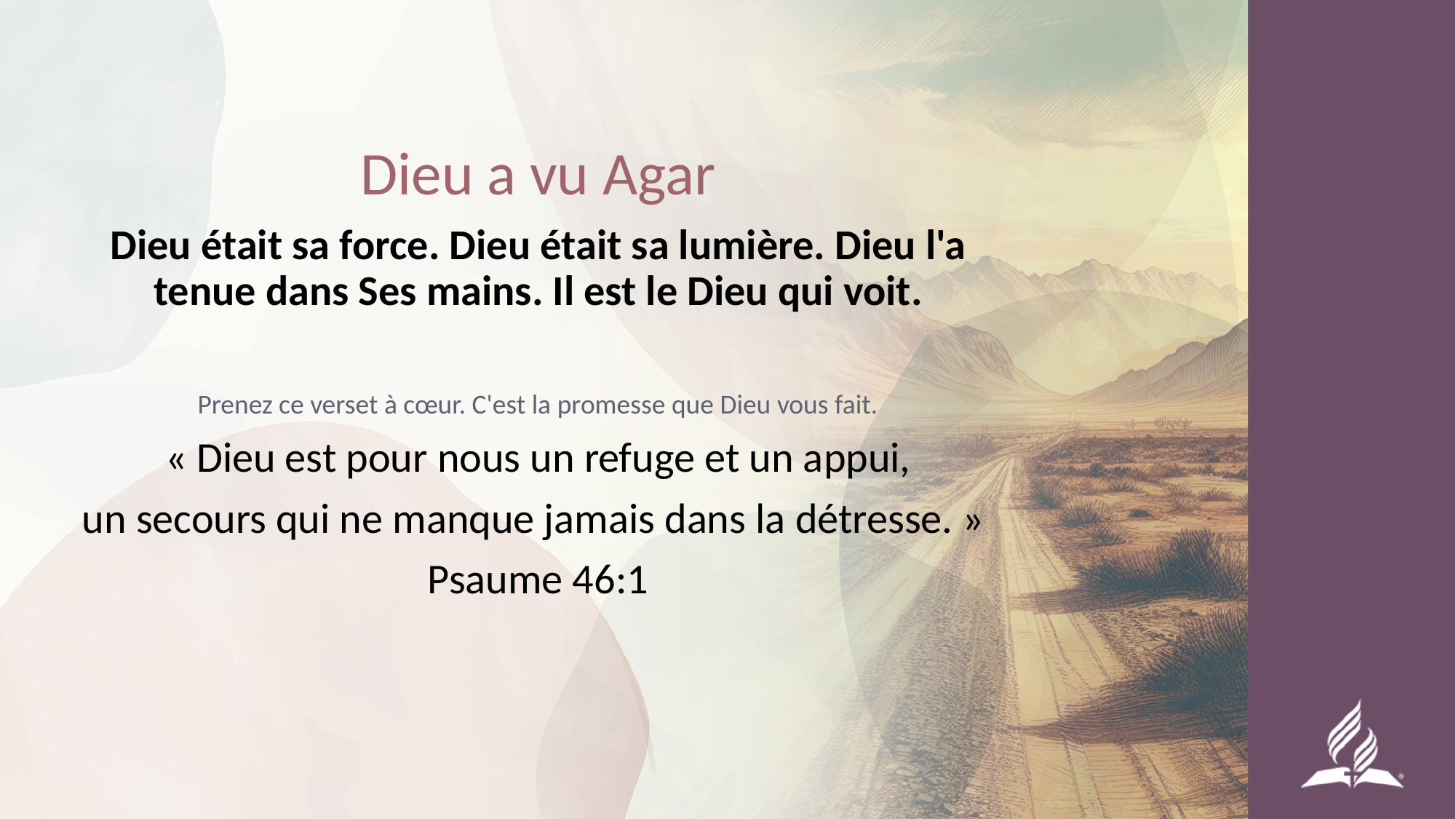

Dieu a vu Agar
Dieu était sa force. Dieu était sa lumière. Dieu l'a tenue dans Ses mains. Il est le Dieu qui voit.

Prenez ce verset à cœur. C'est la promesse que Dieu vous fait.
« Dieu est pour nous un refuge et un appui,
un secours qui ne manque jamais dans la détresse. »
Psaume 46:1